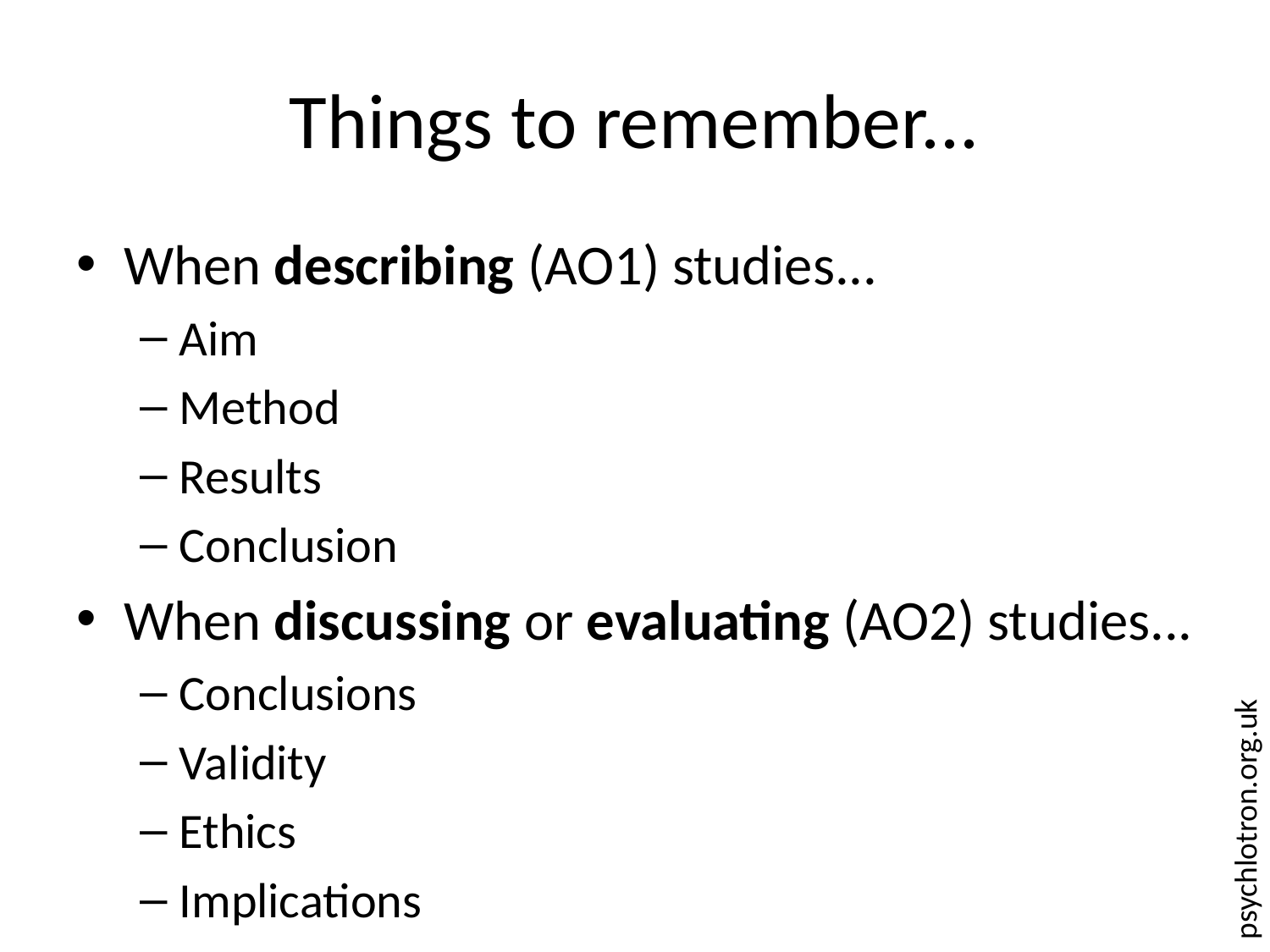

# Things to remember...
When describing (AO1) studies...
Aim
Method
Results
Conclusion
When discussing or evaluating (AO2) studies...
Conclusions
Validity
Ethics
Implications